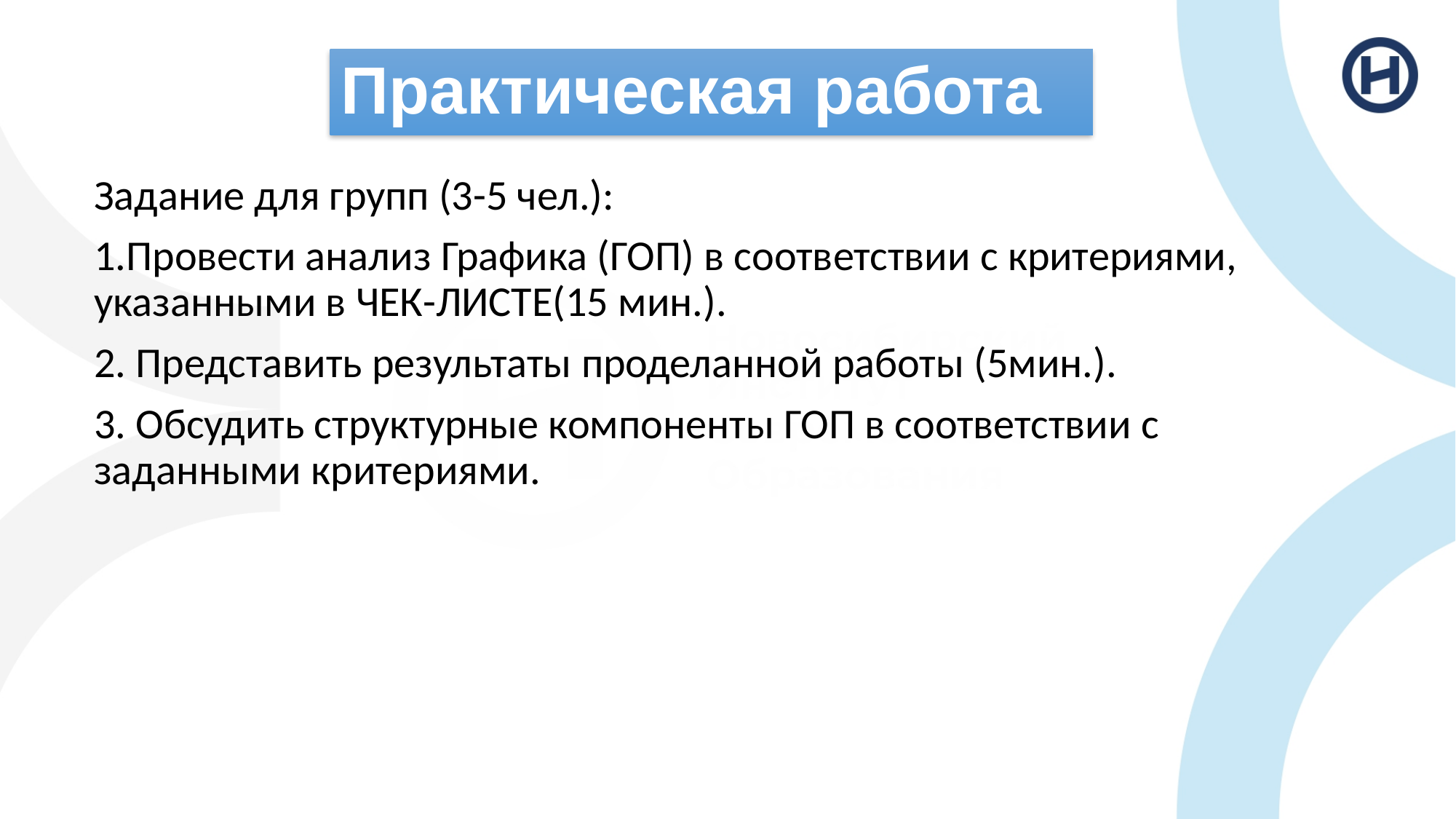

# Практическая работа
Задание для групп (3-5 чел.):
1.Провести анализ Графика (ГОП) в соответствии с критериями, указанными в ЧЕК-ЛИСТЕ(15 мин.).
2. Представить результаты проделанной работы (5мин.).
3. Обсудить структурные компоненты ГОП в соответствии с заданными критериями.